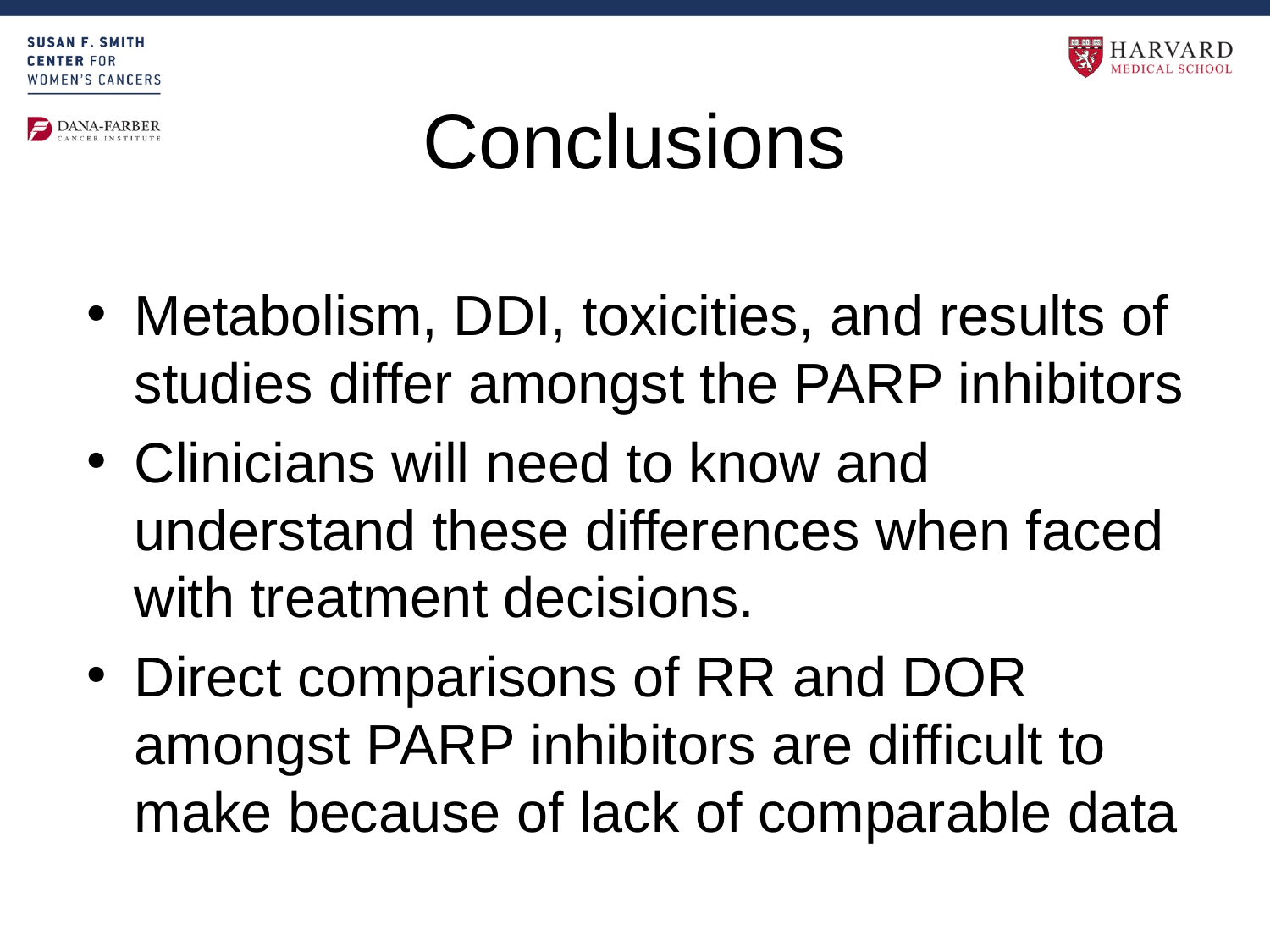

# Conclusions
Metabolism, DDI, toxicities, and results of studies differ amongst the PARP inhibitors
Clinicians will need to know and understand these differences when faced with treatment decisions.
Direct comparisons of RR and DOR amongst PARP inhibitors are difficult to make because of lack of comparable data